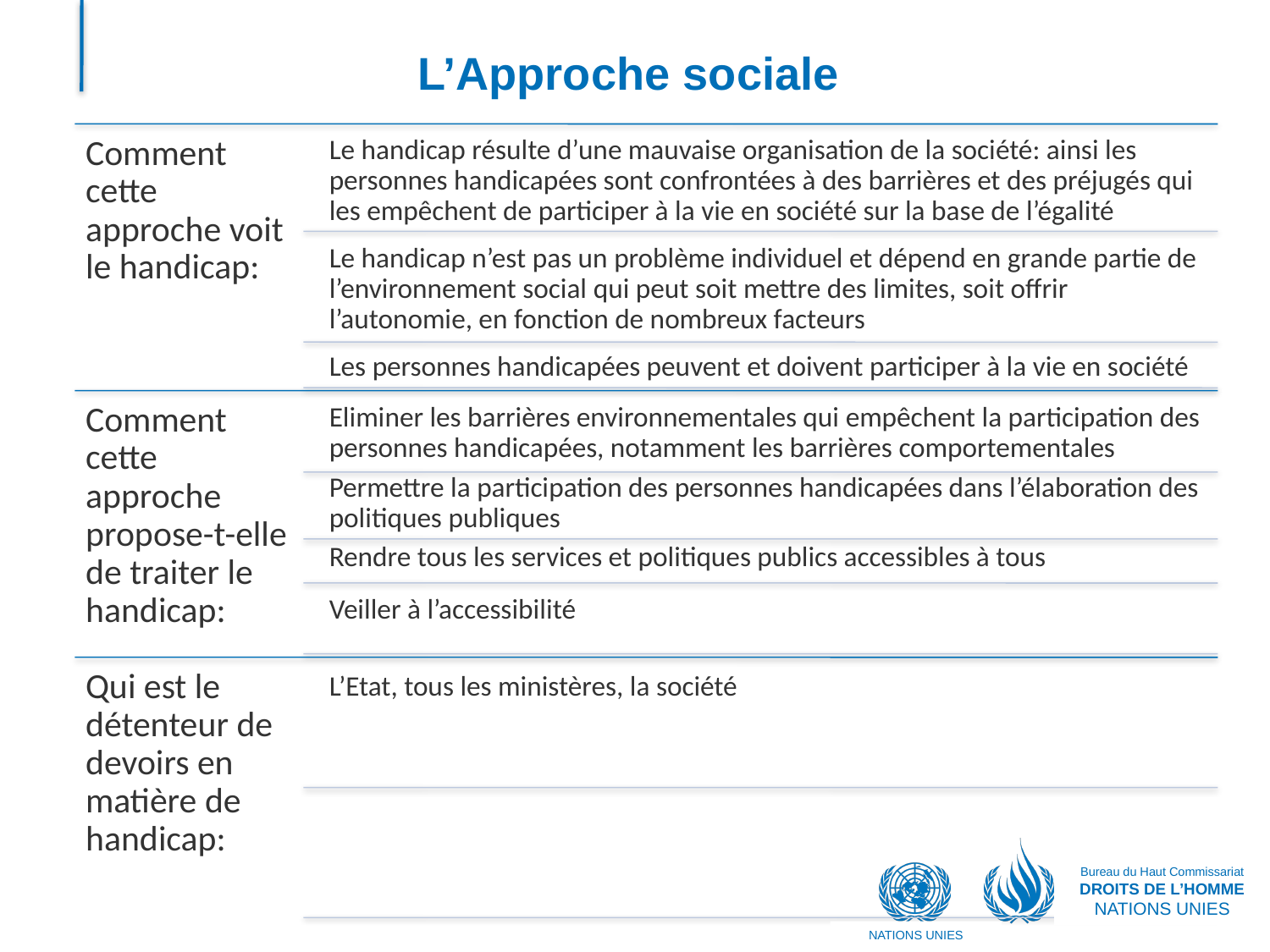

# L’Approche sociale
Comment cette approche voit le handicap:
Le handicap résulte d’une mauvaise organisation de la société: ainsi les personnes handicapées sont confrontées à des barrières et des préjugés qui les empêchent de participer à la vie en société sur la base de l’égalité
Le handicap n’est pas un problème individuel et dépend en grande partie de l’environnement social qui peut soit mettre des limites, soit offrir l’autonomie, en fonction de nombreux facteurs
Les personnes handicapées peuvent et doivent participer à la vie en société
Comment cette approche propose-t-elle de traiter le handicap:
Eliminer les barrières environnementales qui empêchent la participation des personnes handicapées, notamment les barrières comportementales
Permettre la participation des personnes handicapées dans l’élaboration des politiques publiques
Rendre tous les services et politiques publics accessibles à tous
Veiller à l’accessibilité
Qui est le détenteur de devoirs en matière de handicap:
L’Etat, tous les ministères, la société

Bureau du Haut Commissariat
DROITS DE L’HOMME
NATIONS UNIES
NATIONS UNIES